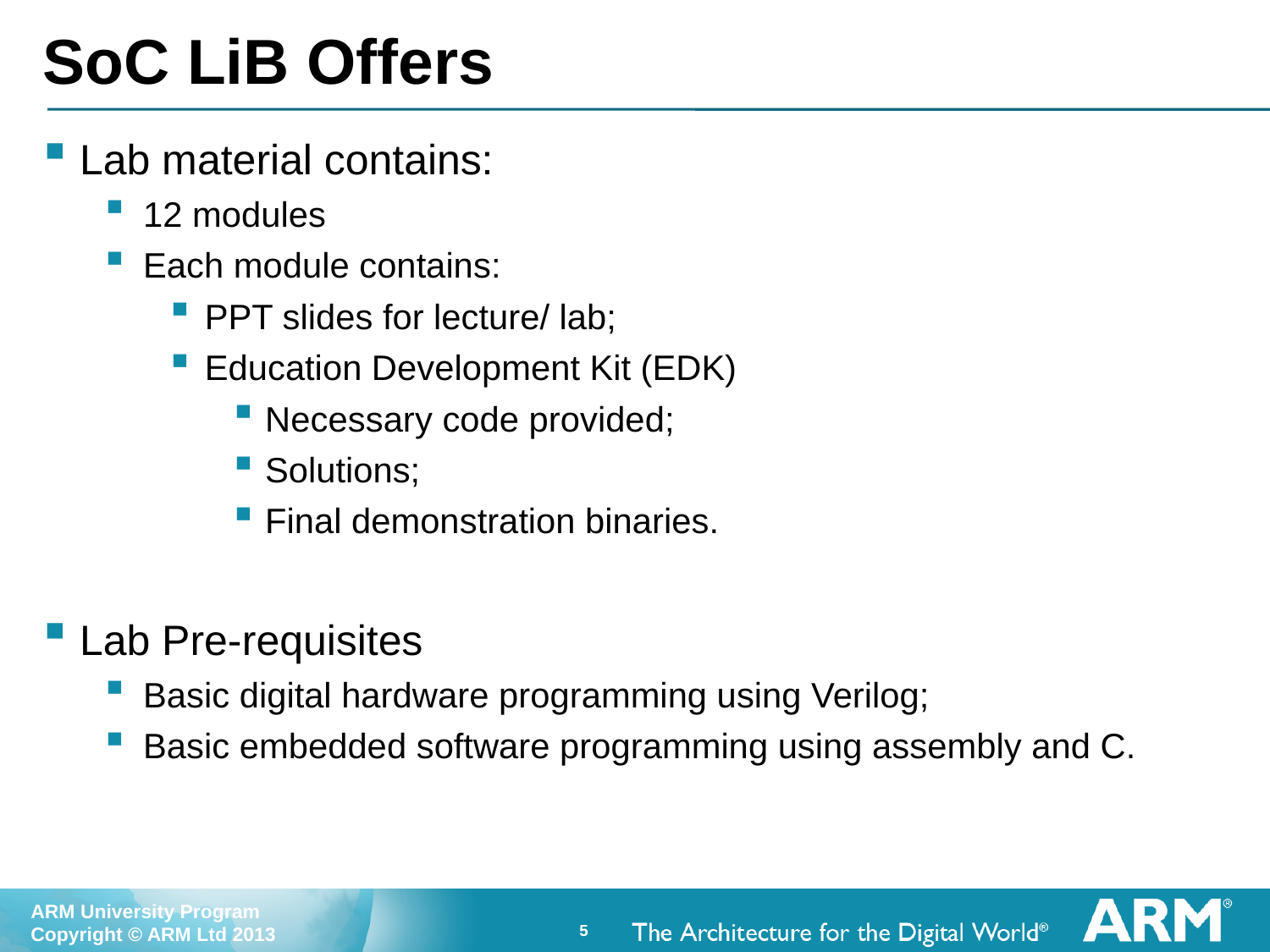

# SoC LiB Offers
Lab material contains:
12 modules
Each module contains:
PPT slides for lecture/ lab;
Education Development Kit (EDK)
Necessary code provided;
Solutions;
Final demonstration binaries.

Lab Pre-requisites
Basic digital hardware programming using Verilog;
Basic embedded software programming using assembly and C.